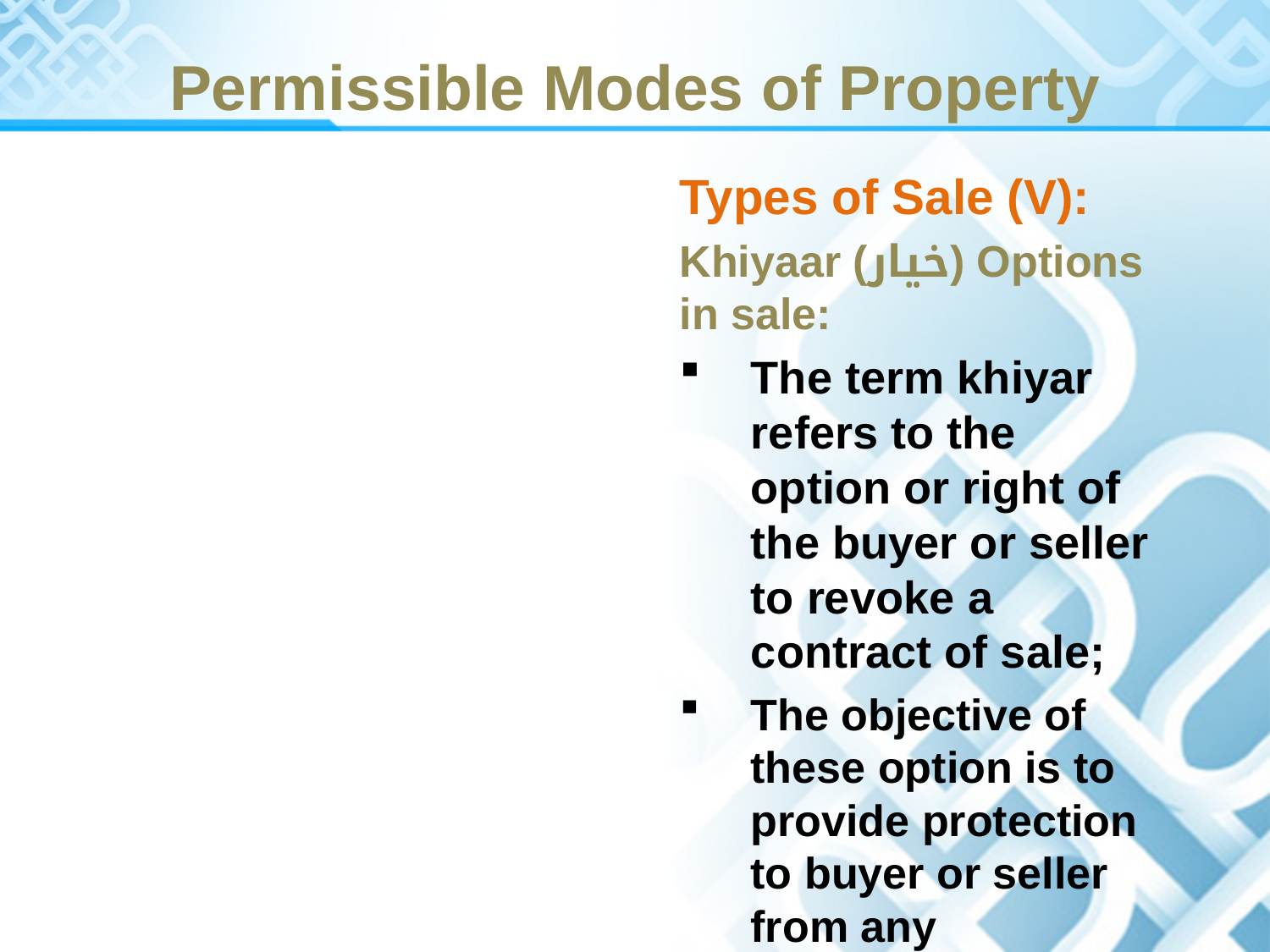

Permissible Modes of Property
Types of Sale (V):
Khiyaar (خیار) Options in sale:
The term khiyar refers to the option or right of the buyer or seller to revoke a contract of sale;
The objective of these option is to provide protection to buyer or seller from any unexpected eventuality